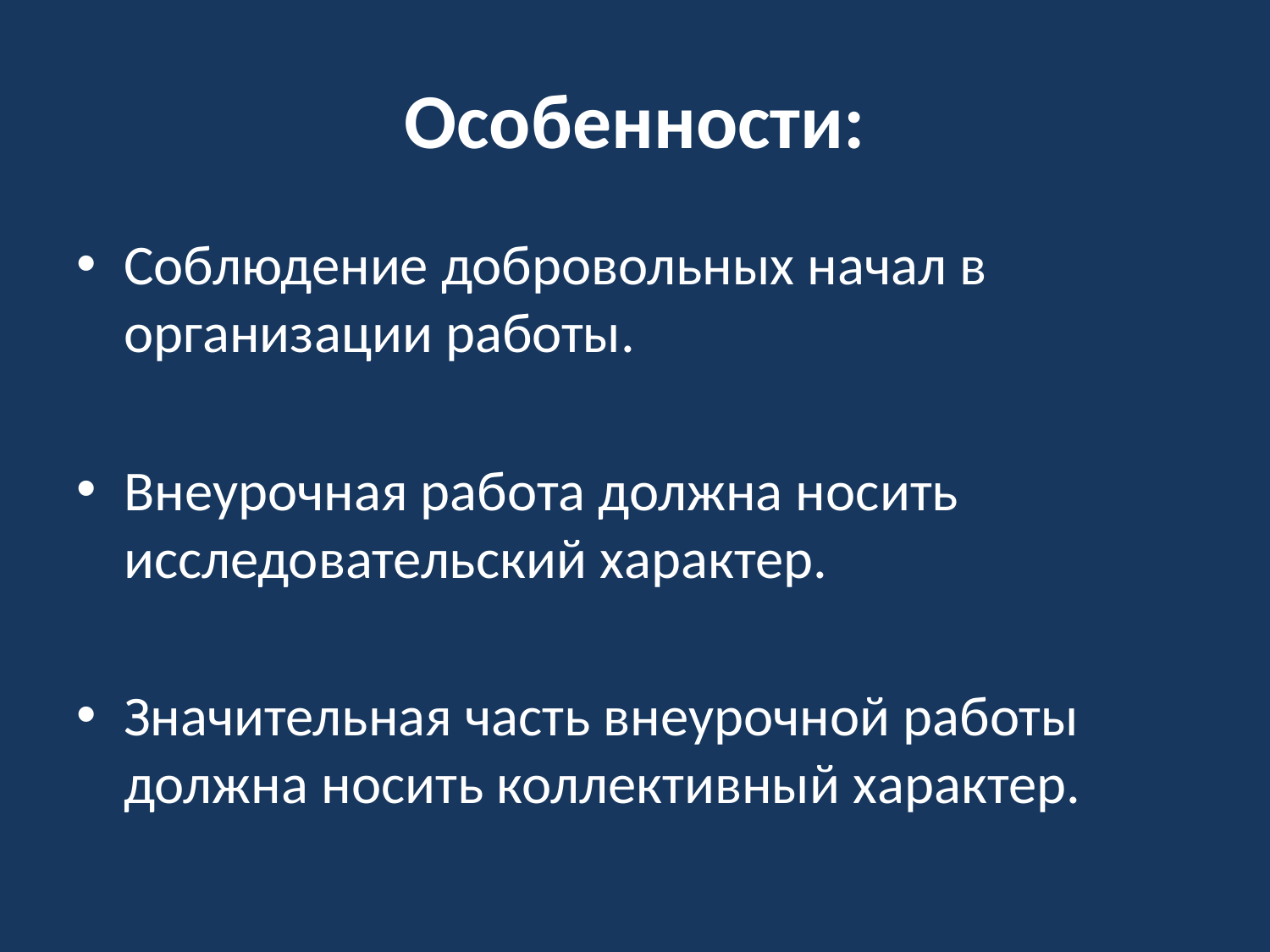

# Особенности:
Соблюдение добровольных начал в организации работы.

Внеурочная работа должна носить исследовательский характер.

Значительная часть внеурочной работы должна носить коллективный характер.